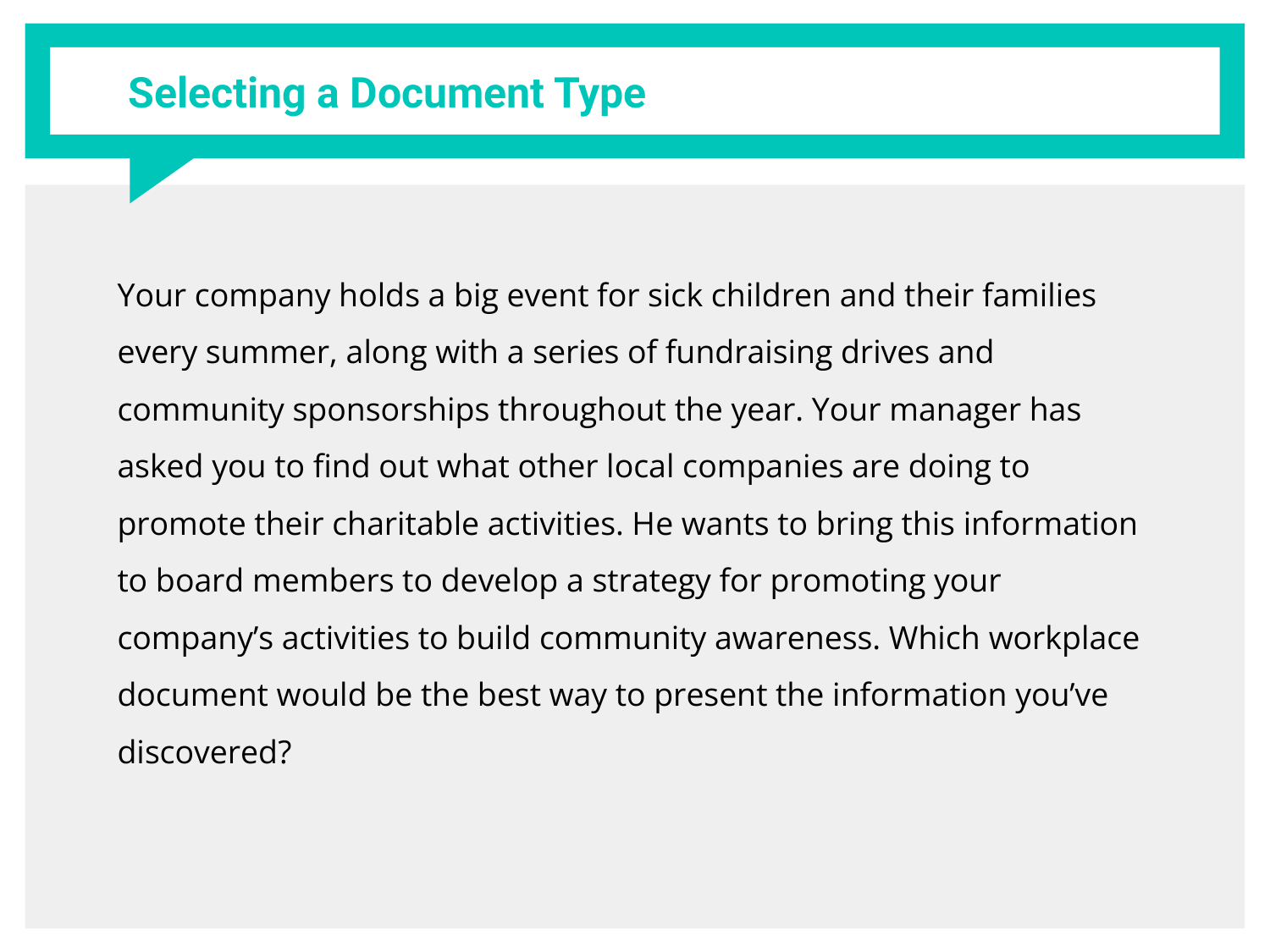

# Selecting a Document Type
Your company holds a big event for sick children and their families every summer, along with a series of fundraising drives and community sponsorships throughout the year. Your manager has asked you to find out what other local companies are doing to promote their charitable activities. He wants to bring this information to board members to develop a strategy for promoting your company’s activities to build community awareness. Which workplace document would be the best way to present the information you’ve discovered?